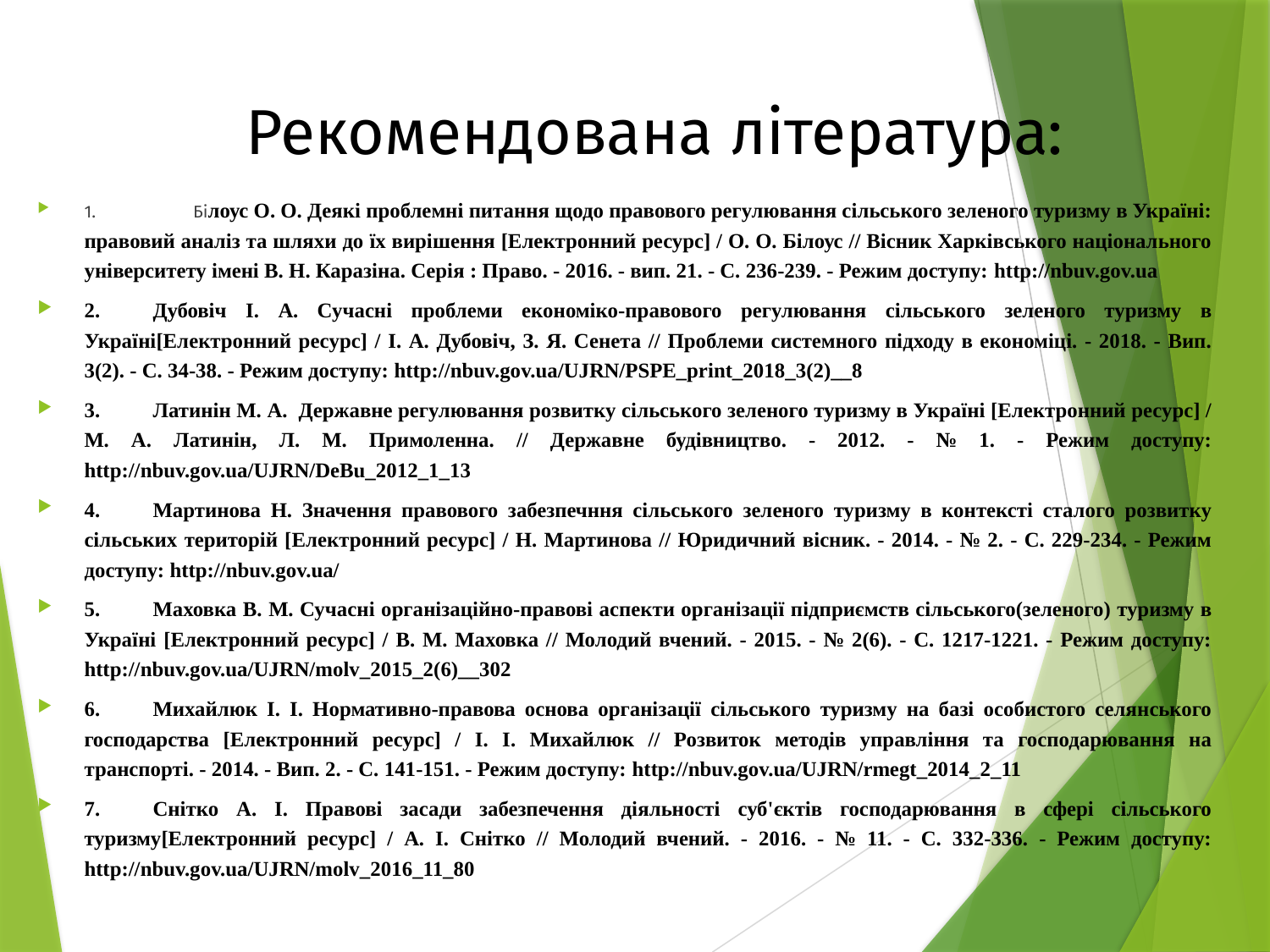

# Рекомендована література:
1.	         Білоус О. О. Деякі проблемні питання щодо правового регулювання сільського зеленого туризму в Україні: правовий аналіз та шляхи до їх вирішення [Електронний ресурс] / О. О. Білоус // Вісник Харківського національного університету імені В. Н. Каразіна. Серія : Право. - 2016. - вип. 21. - С. 236-239. - Режим доступу: http://nbuv.gov.ua
2.	Дубовіч І. А. Сучасні проблеми економіко-правового регулювання сільського зеленого туризму в Україні[Електронний ресурс] / І. А. Дубовіч, З. Я. Сенета // Проблеми системного підходу в економіці. - 2018. - Вип. 3(2). - С. 34-38. - Режим доступу: http://nbuv.gov.ua/UJRN/PSPE_print_2018_3(2)__8
3.	Латинін М. А.  Державне регулювання розвитку сільського зеленого туризму в Україні [Електронний ресурс] / М. А. Латинін, Л. М. Примоленна. // Державне будівництво. - 2012. - № 1. - Режим доступу: http://nbuv.gov.ua/UJRN/DeBu_2012_1_13
4.	Мартинова Н. Значення правового забезпечння сільського зеленого туризму в контексті сталого розвитку сільських територій [Електронний ресурс] / Н. Мартинова // Юридичний вісник. - 2014. - № 2. - С. 229-234. - Режим доступу: http://nbuv.gov.ua/
5.	Маховка В. М. Сучасні організаційно-правові аспекти організації підприємств сільського(зеленого) туризму в Україні [Електронний ресурс] / В. М. Маховка // Молодий вчений. - 2015. - № 2(6). - С. 1217-1221. - Режим доступу: http://nbuv.gov.ua/UJRN/molv_2015_2(6)__302
6.	Михайлюк І. І. Нормативно-правова основа організації сільського туризму на базі особистого селянського господарства [Електронний ресурс] / І. І. Михайлюк // Розвиток методів управління та господарювання на транспорті. - 2014. - Вип. 2. - С. 141-151. - Режим доступу: http://nbuv.gov.ua/UJRN/rmegt_2014_2_11
7.	Снітко А. І. Правові засади забезпечення діяльності суб'єктів господарювання в сфері сільського туризму[Електронний ресурс] / А. І. Снітко // Молодий вчений. - 2016. - № 11. - С. 332-336. - Режим доступу: http://nbuv.gov.ua/UJRN/molv_2016_11_80